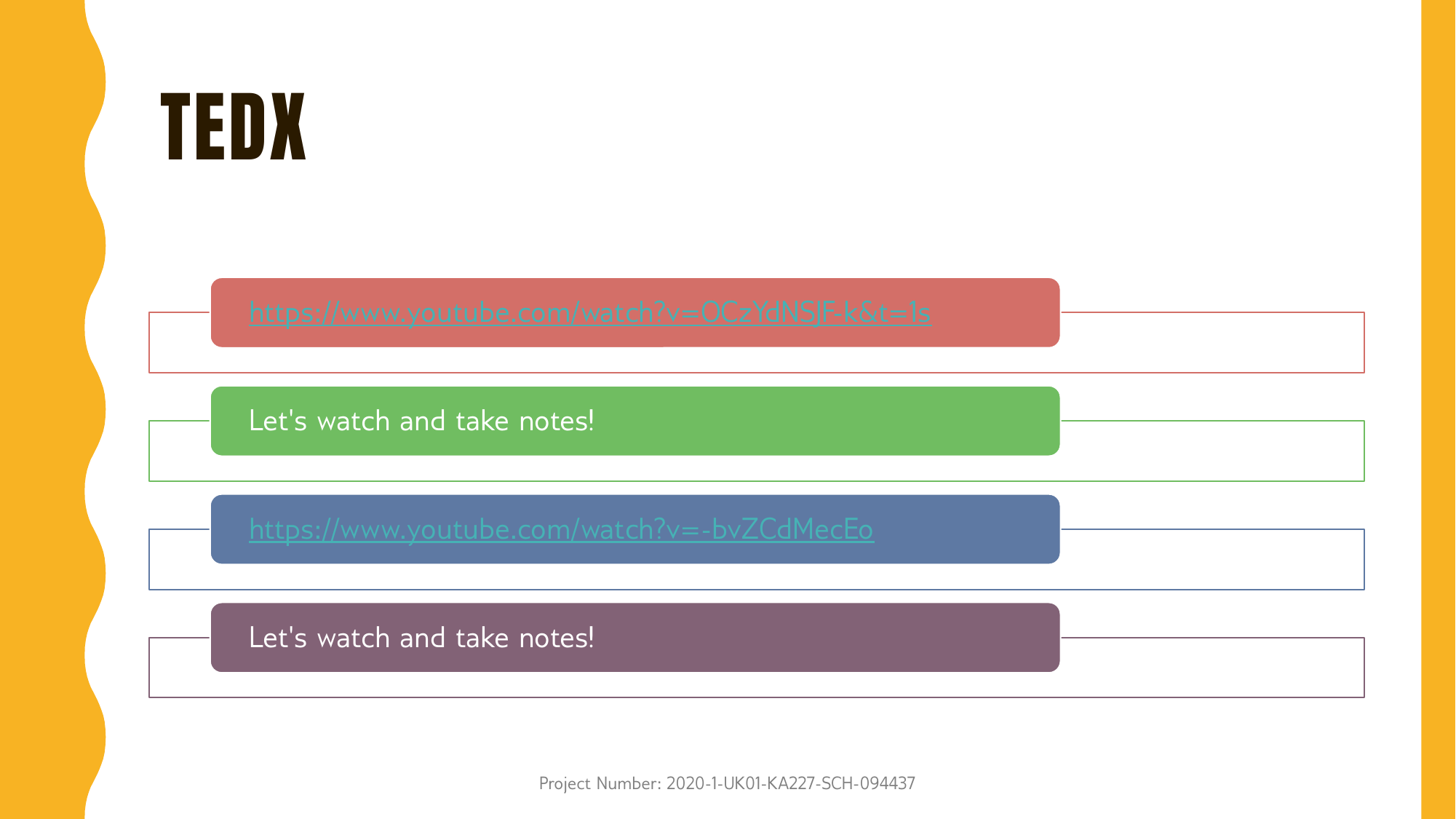

# Tedx
https://www.youtube.com/watch?v=OCzYdNSJF-k&t=1s
Let's watch and take notes!
https://www.youtube.com/watch?v=-bvZCdMecEo
Let's watch and take notes!
Project Number: 2020-1-UK01-KA227-SCH-094437